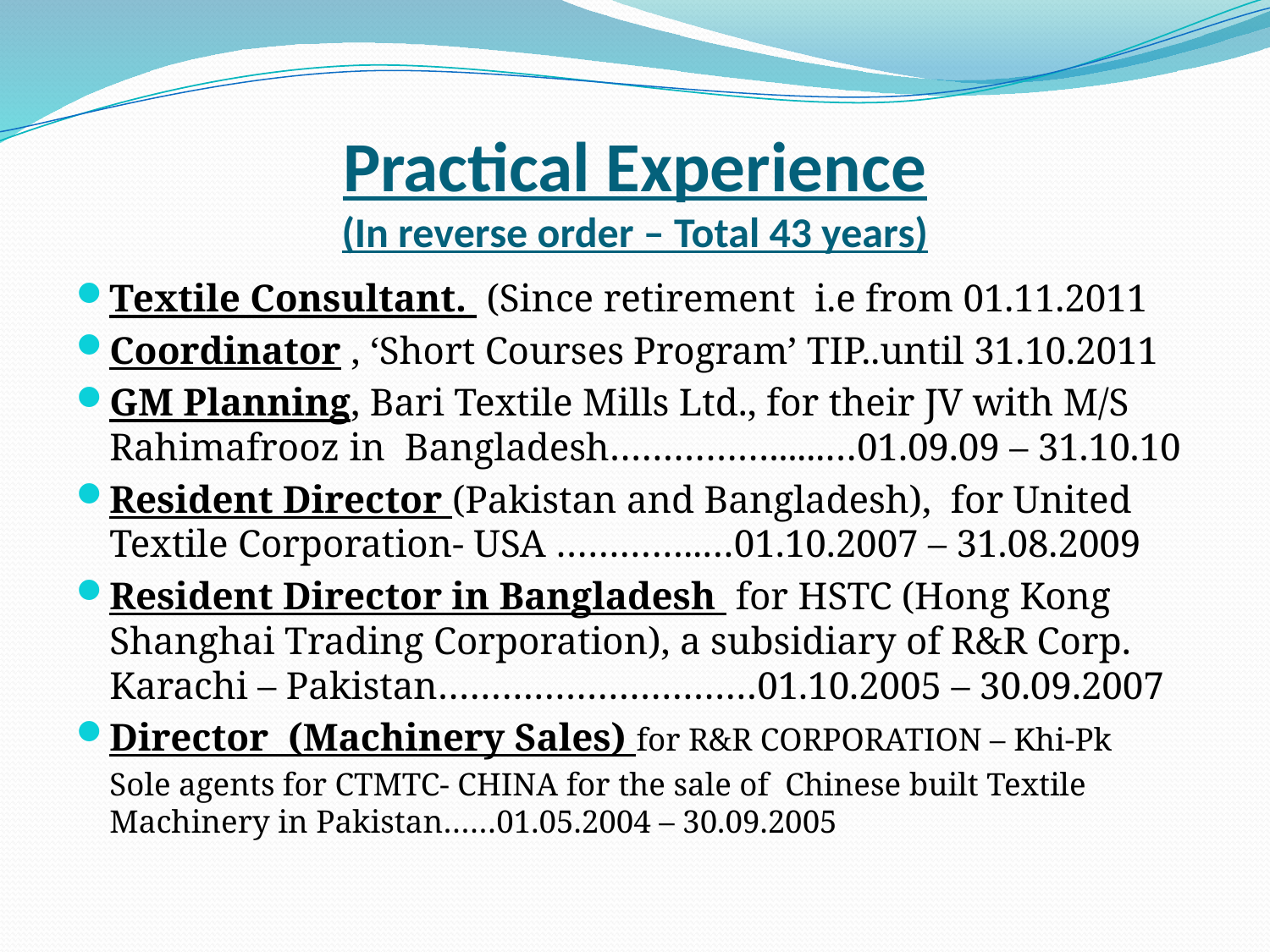

# Practical Experience (In reverse order – Total 43 years)
Textile Consultant.  (Since retirement  i.e from 01.11.2011
Coordinator , ‘Short Courses Program’ TIP..until 31.10.2011
GM Planning, Bari Textile Mills Ltd., for their JV with M/S Rahimafrooz in  Bangladesh……………......…01.09.09 – 31.10.10
Resident Director (Pakistan and Bangladesh),  for United Textile Corporation- USA …………..…01.10.2007 – 31.08.2009
Resident Director in Bangladesh  for HSTC (Hong Kong Shanghai Trading Corporation), a subsidiary of R&R Corp. Karachi – Pakistan…………………………01.10.2005 – 30.09.2007
Director  (Machinery Sales) for R&R CORPORATION – Khi-Pk
	Sole agents for CTMTC- CHINA for the sale of  Chinese built Textile Machinery in Pakistan……01.05.2004 – 30.09.2005